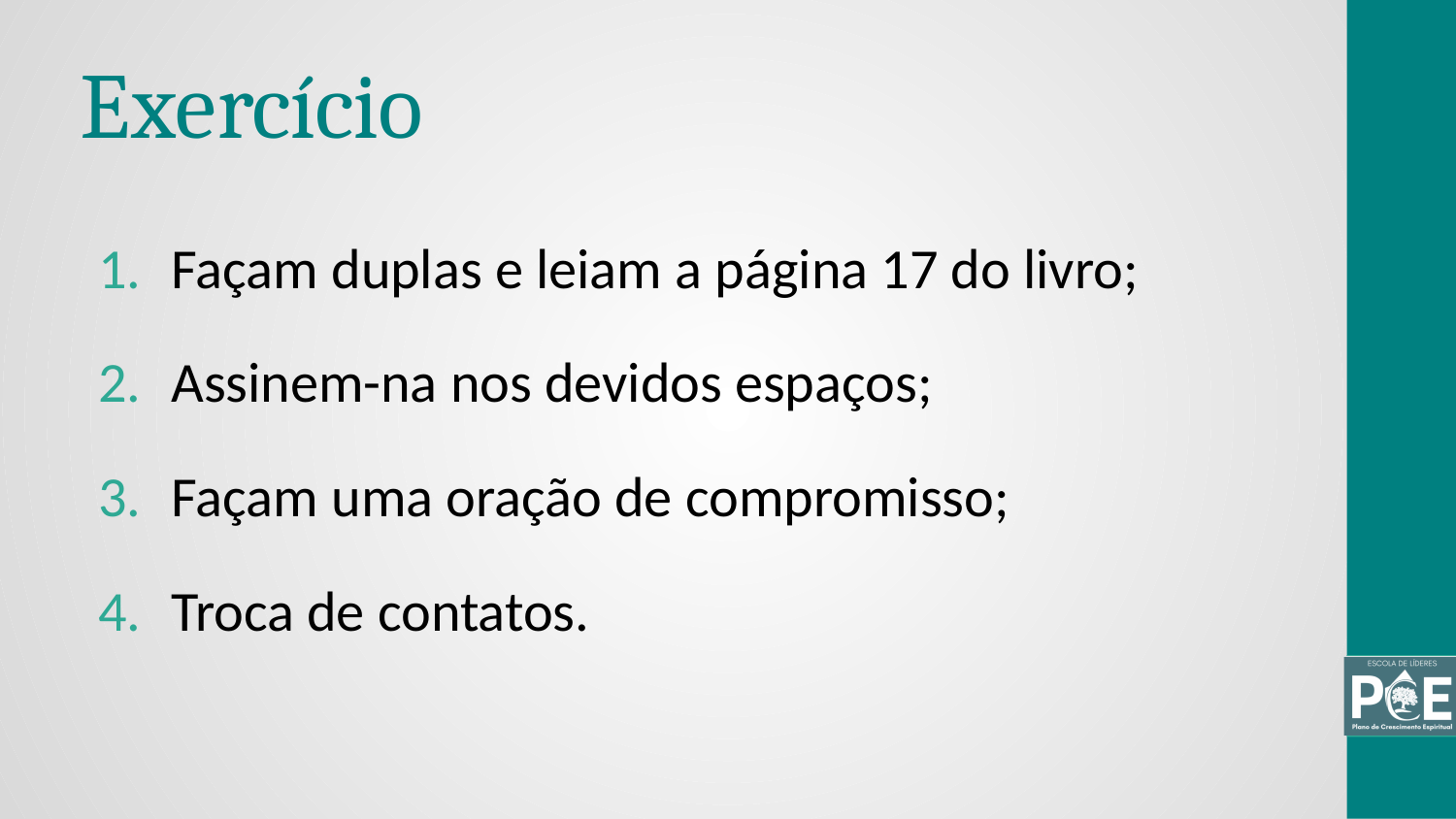

# Exercício
Façam duplas e leiam a página 17 do livro;
Assinem-na nos devidos espaços;
Façam uma oração de compromisso;
Troca de contatos.